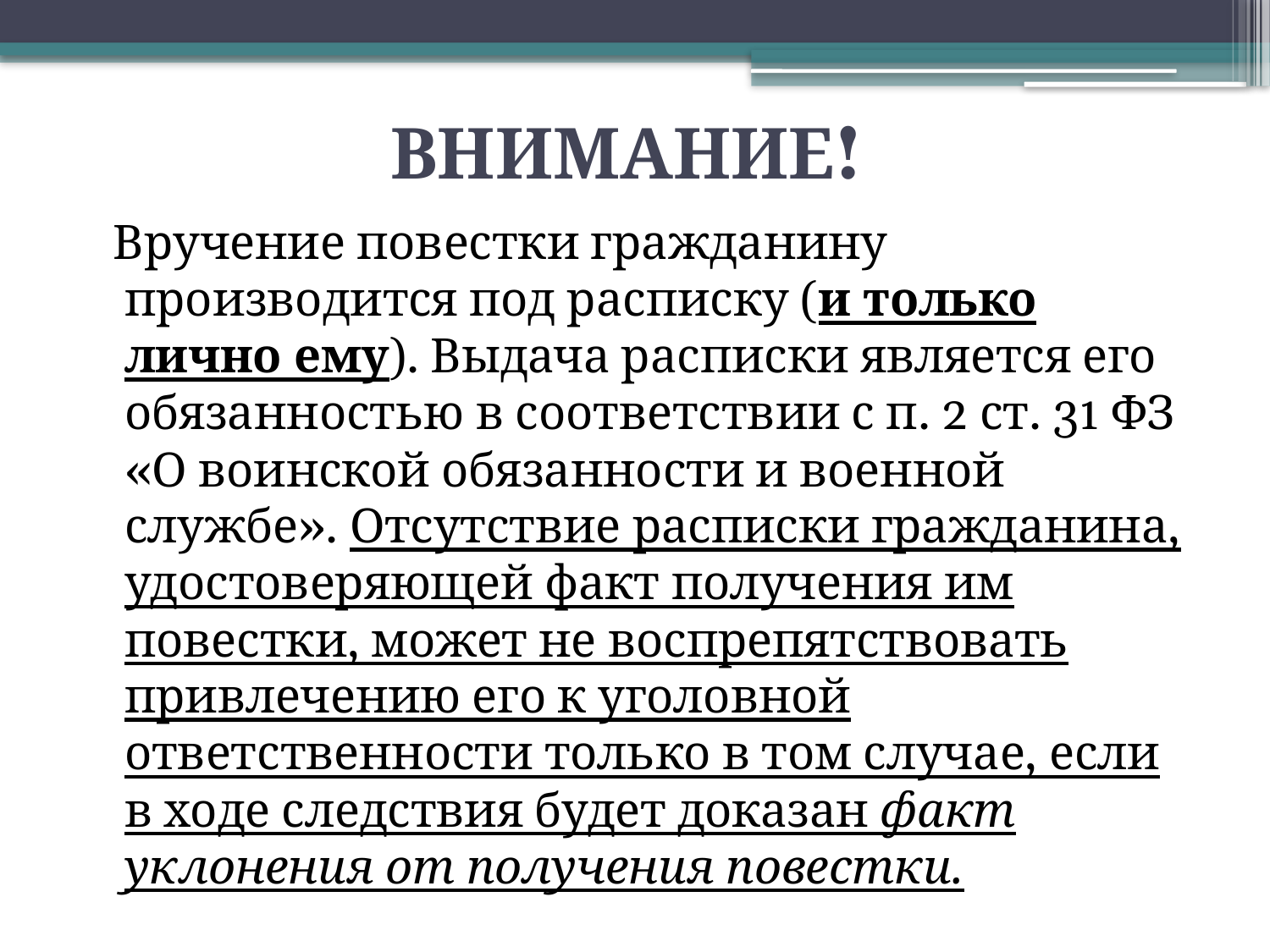

# ВНИМАНИЕ!
  Вручение повестки гражданину производится под расписку (и только лично ему). Выдача расписки является его обязанностью в соответствии с п. 2 ст. 31 ФЗ «О воинской обязанности и военной службе». Отсутствие расписки гражданина, удостоверяющей факт получения им повестки, может не воспрепятствовать привлечению его к уголовной ответственности только в том случае, если в ходе следствия будет доказан факт уклонения от получения повестки.